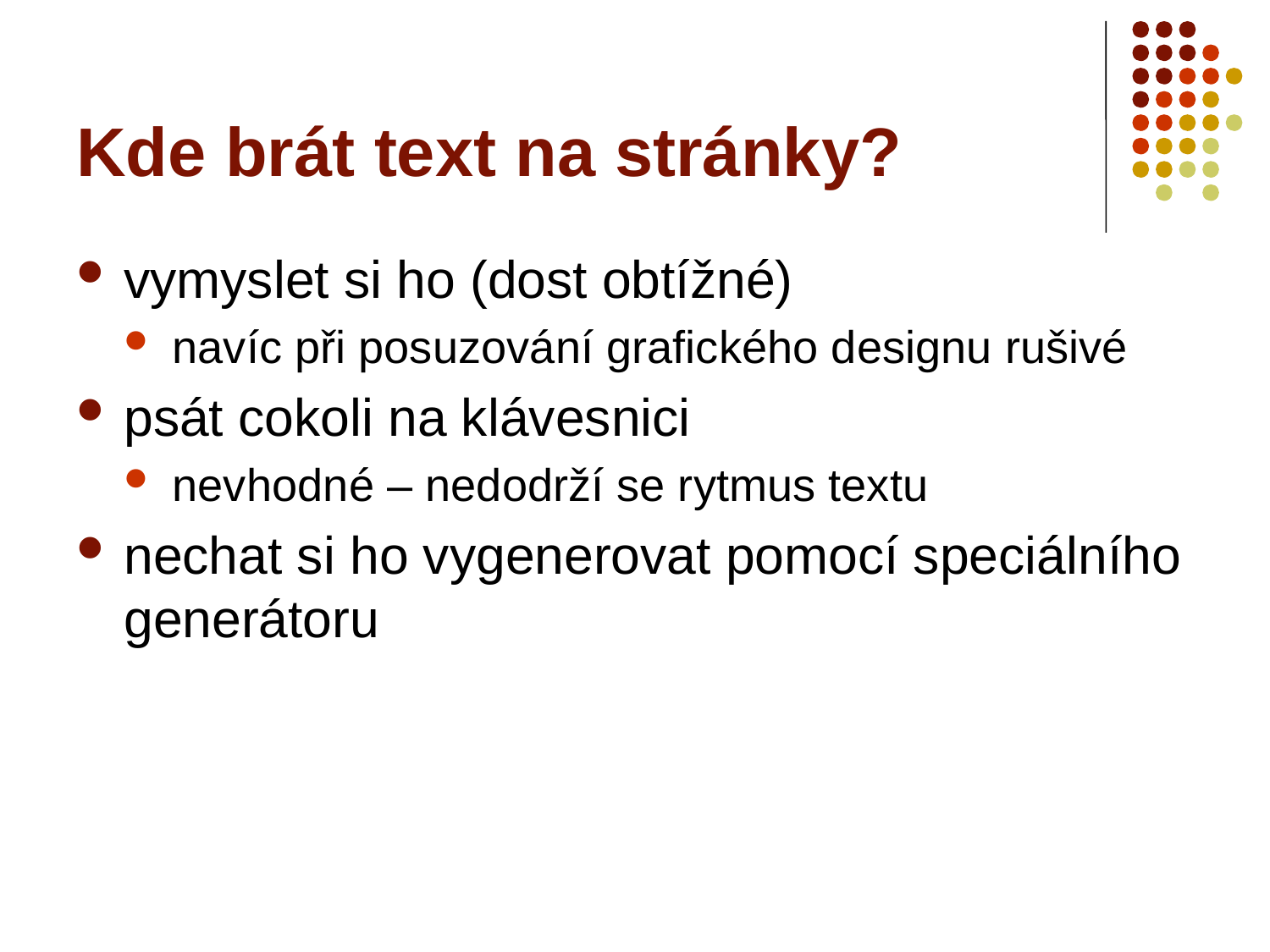

# Kde brát text na stránky?
vymyslet si ho (dost obtížné)
navíc při posuzování grafického designu rušivé
psát cokoli na klávesnici
nevhodné – nedodrží se rytmus textu
nechat si ho vygenerovat pomocí speciálního generátoru